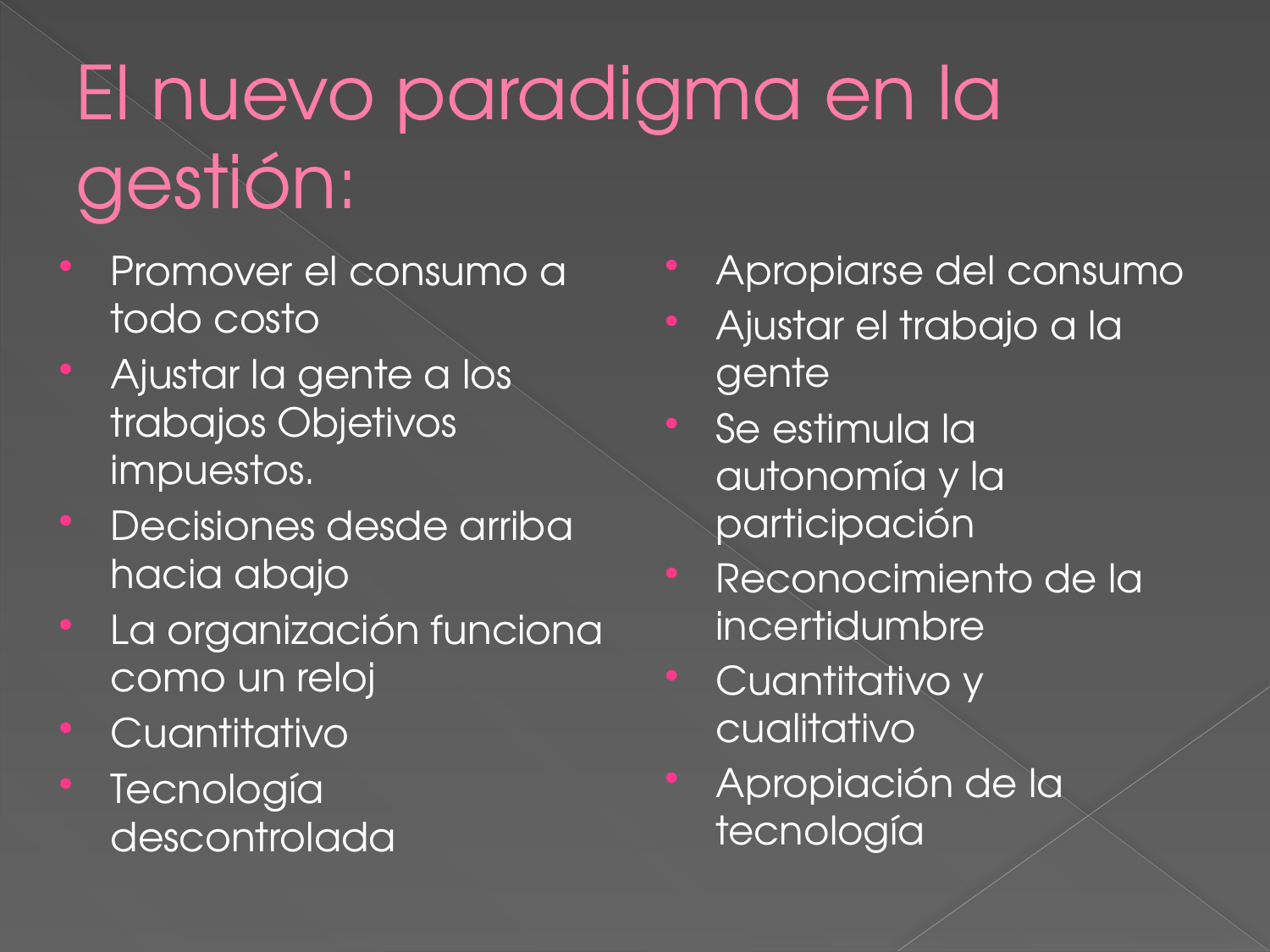

# El nuevo paradigma en la gestión:
Promover el consumo a todo costo
Ajustar la gente a los trabajos Objetivos impuestos.
Decisiones desde arriba hacia abajo
La organización funciona como un reloj
Cuantitativo
Tecnología descontrolada

Apropiarse del consumo
Ajustar el trabajo a la gente
Se estimula la autonomía y la participación
Reconocimiento de la incertidumbre
Cuantitativo y cualitativo
Apropiación de la tecnología